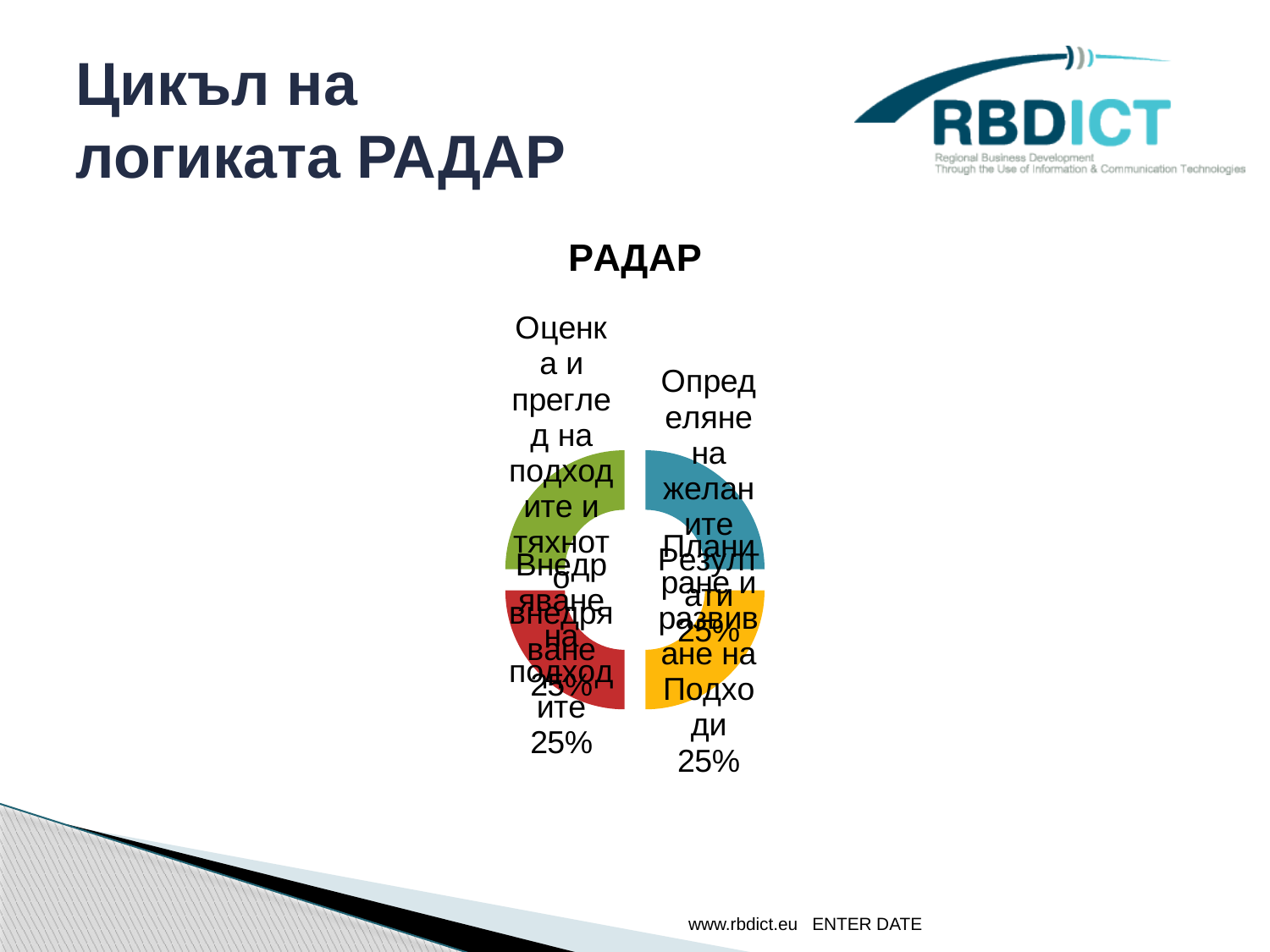

# Цикъл на логиката РАДАР

### Chart: РАДАР

| Category | Sales |
|---|---|
| Determine Results required | 1.0 |
| Plan and develop Approaches | 1.0 |
| Deploy approaches | 1.0 |
| Assess and Review approaches and their deployment | 1.0 |
www.rbdict.eu   ENTER DATE